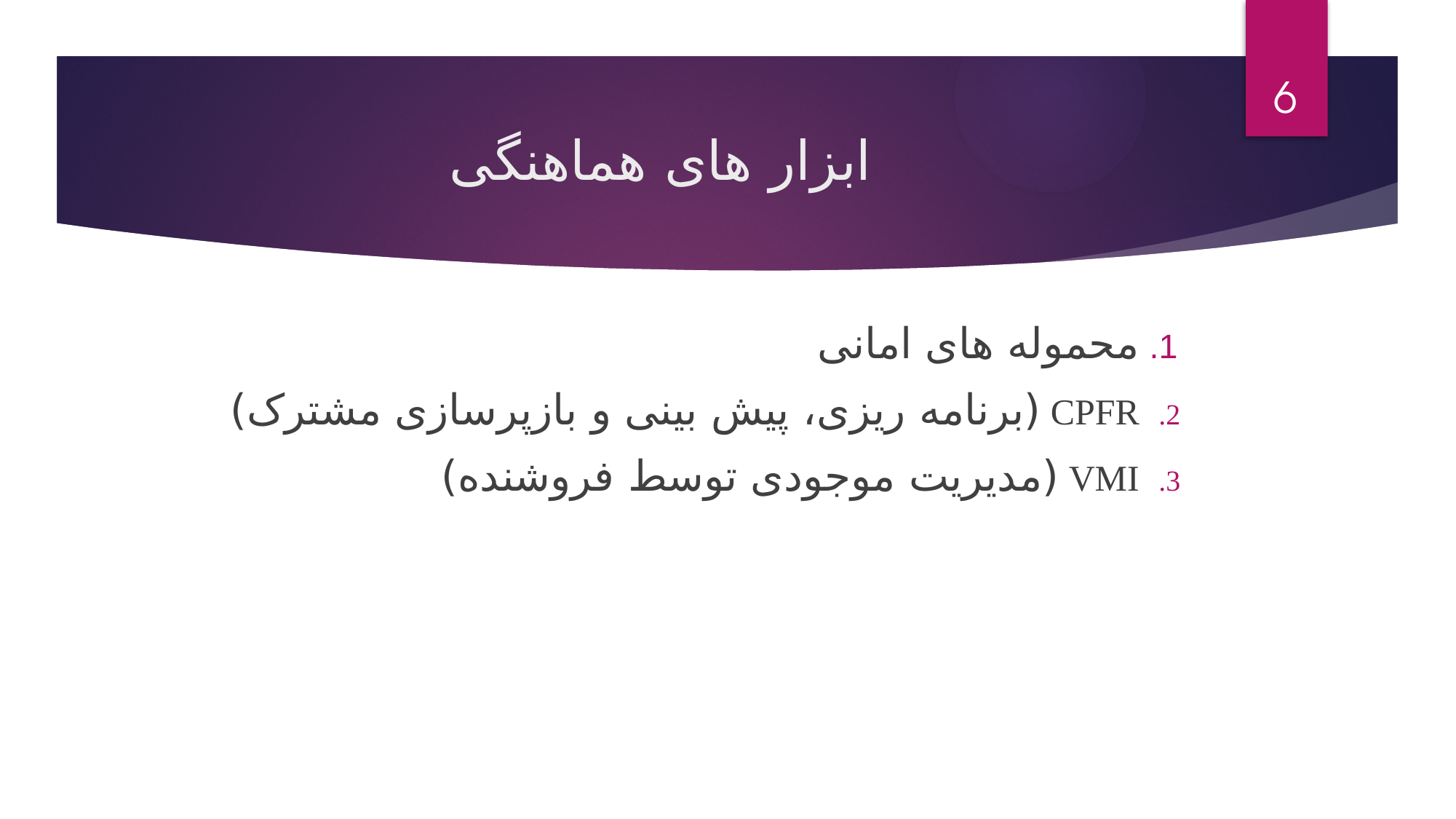

6
# ابزار های هماهنگی
محموله های امانی
CPFR (برنامه ریزی، پیش بینی و بازپرسازی مشترک)
VMI (مدیریت موجودی توسط فروشنده)